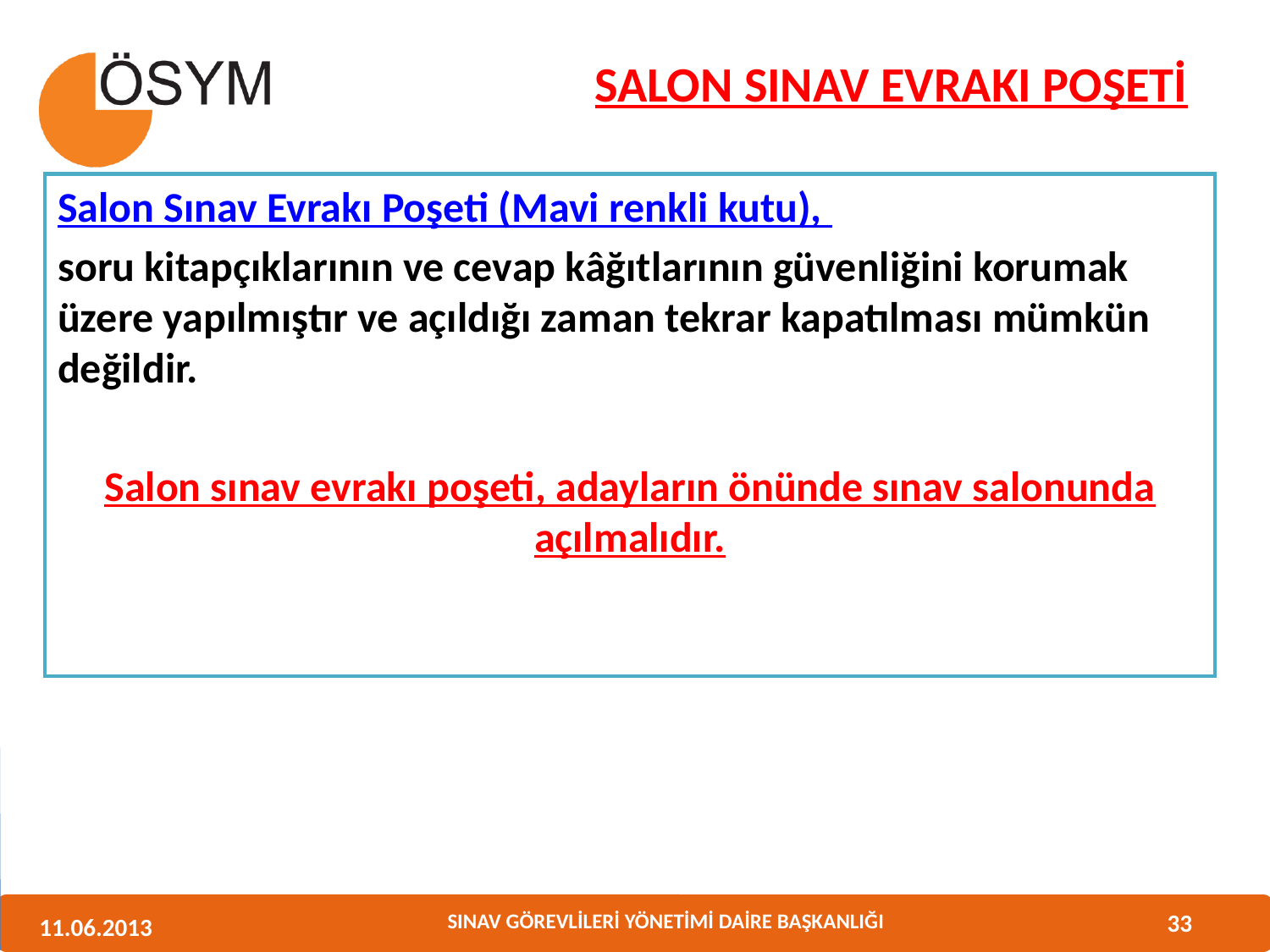

SALON SINAV EVRAKI POŞETİ
Salon Sınav Evrakı Poşeti (Mavi renkli kutu),
soru kitapçıklarının ve cevap kâğıtlarının güvenliğini korumak üzere yapılmıştır ve açıldığı zaman tekrar kapatılması mümkün değildir.

Salon sınav evrakı poşeti, adayların önünde sınav salonunda açılmalıdır.
33
11.06.2013